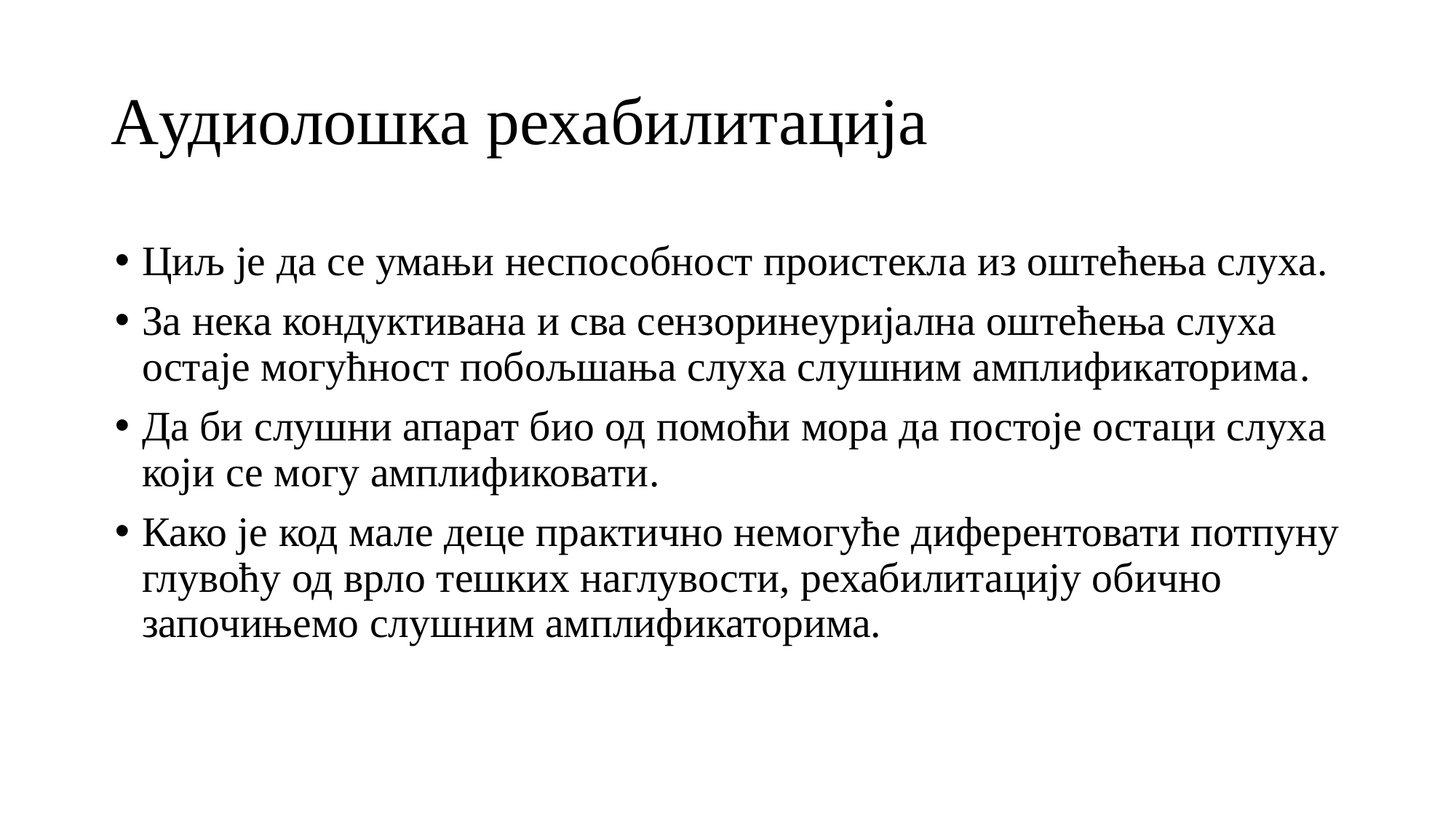

# Aудиолошка рехабилитација
Циљ је да се умањи неспособност проистекла из оштећења слуха.
За нека кондуктивана и сва сензоринеуријална оштећења слуха остаје могућност побољшања слуха слушним амплификаторима.
Да би слушни апарат био од помоћи мора да постоје остаци слуха који се могу амплификовати.
Како је код мале деце практично немогуће диферентовати потпуну глувоћу од врло тешких наглувости, рехабилитацију обично започињемо слушним амплификаторима.